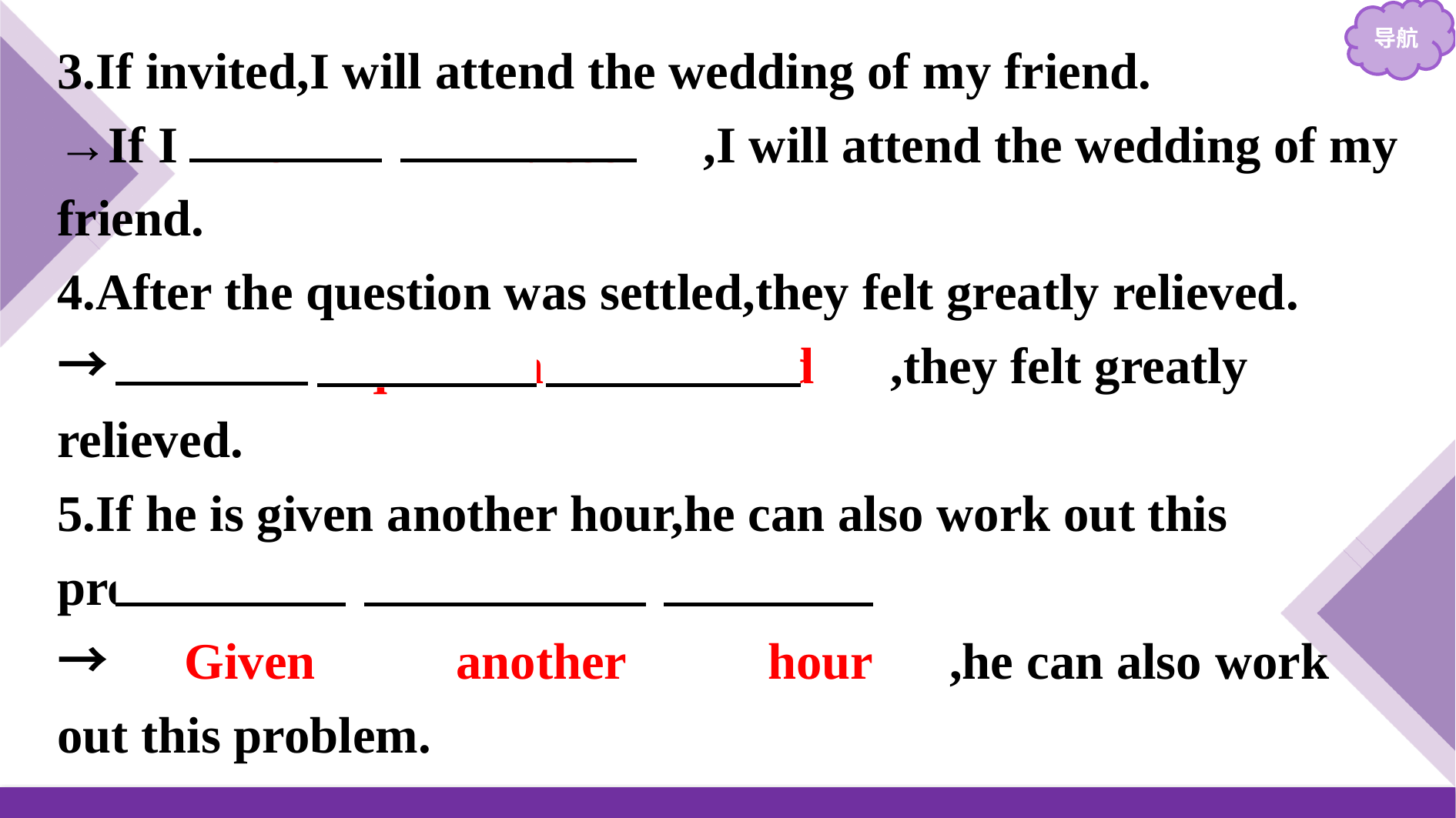

3.If invited,I will attend the wedding of my friend.
→If I 　am　 　invited　,I will attend the wedding of my friend.
4.After the question was settled,they felt greatly relieved.
→　The　 question　　settled　,they felt greatly relieved.
5.If he is given another hour,he can also work out this problem.
→　Given　 　another　 　hour　,he can also work out this problem.